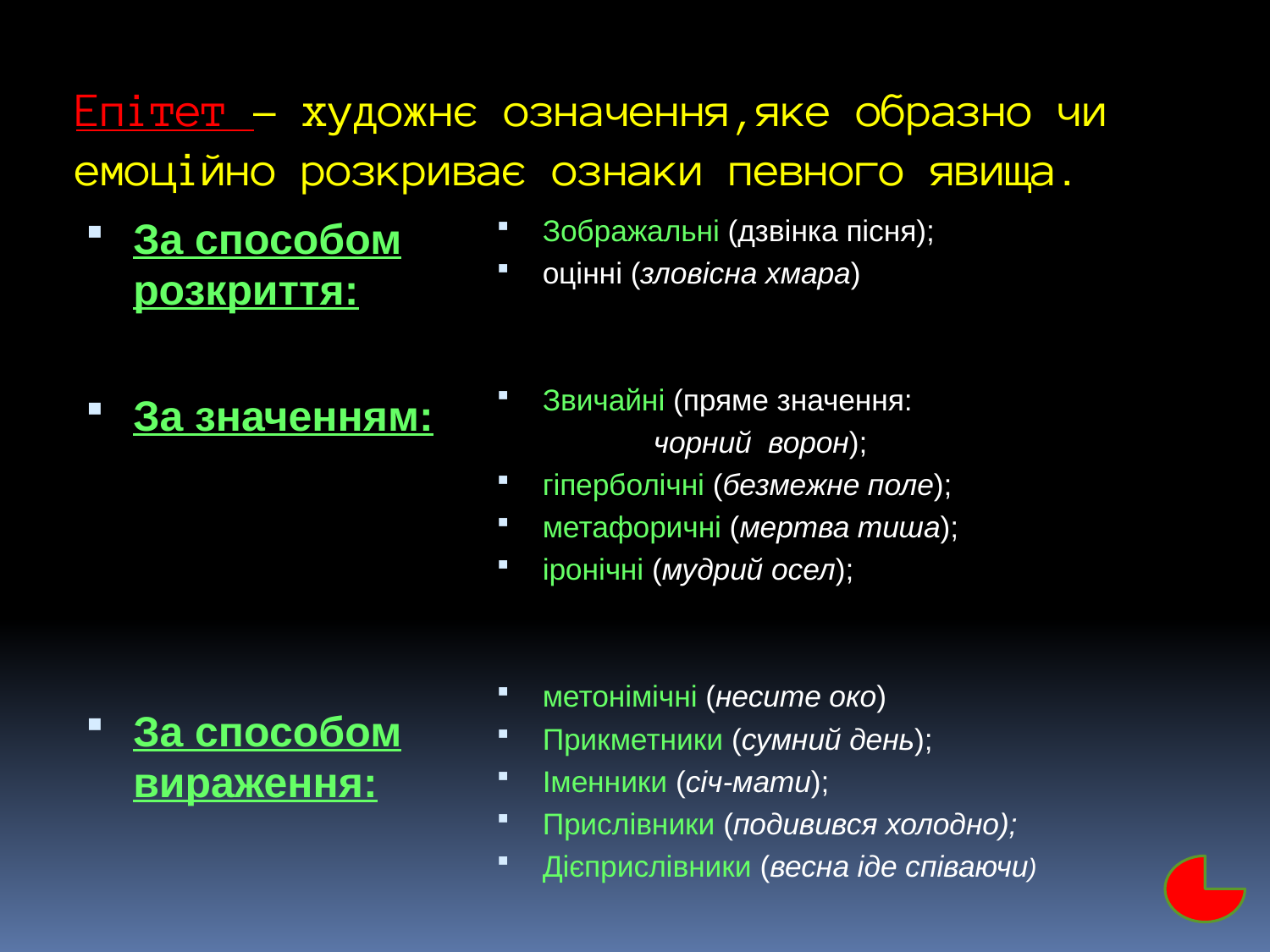

# Епітет - художнє означення,яке образно чи емоційно розкриває ознаки певного явища.
За способом розкриття:

За значенням:

За способом вираження:
Зображальні (дзвінка пісня);
оцінні (зловісна хмара)

Звичайні (пряме значення:
                   чорний  ворон);
гіперболічні (безмежне поле);
метафоричні (мертва тиша);
іронічні (мудрий осел);

метонімічні (несите око)
Прикметники (сумний день);
Іменники (січ-мати);
Прислівники (подивився холодно);
Дієприслівники (весна іде співаючи)